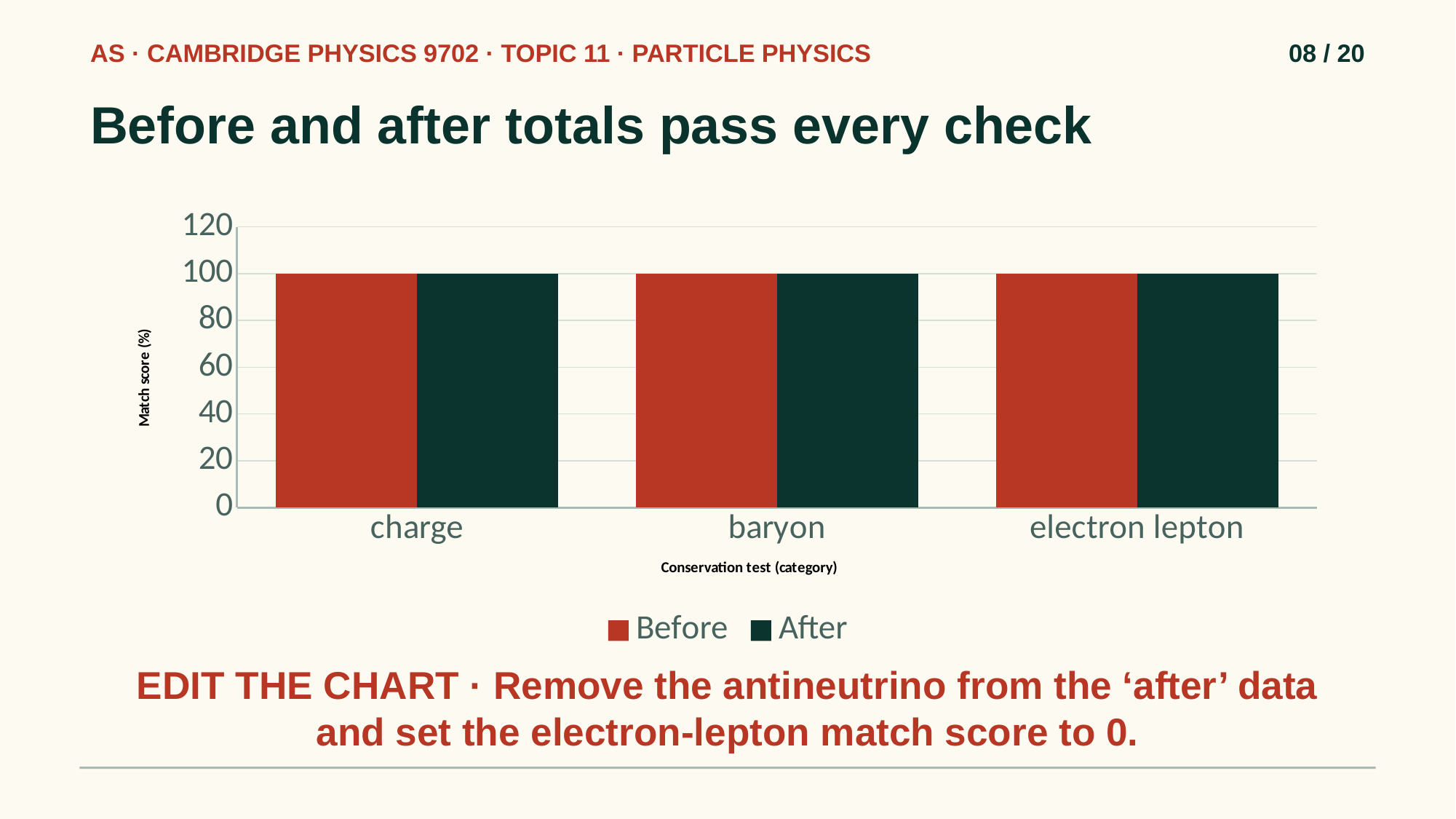

AS · CAMBRIDGE PHYSICS 9702 · TOPIC 11 · PARTICLE PHYSICS
08 / 20
Before and after totals pass every check

### Chart

| Category |  |  |
|---|---|---|
| charge | 100.0 | 100.0 |
| baryon | 100.0 | 100.0 |
| electron lepton | 100.0 | 100.0 |
EDIT THE CHART · Remove the antineutrino from the ‘after’ data and set the electron-lepton match score to 0.